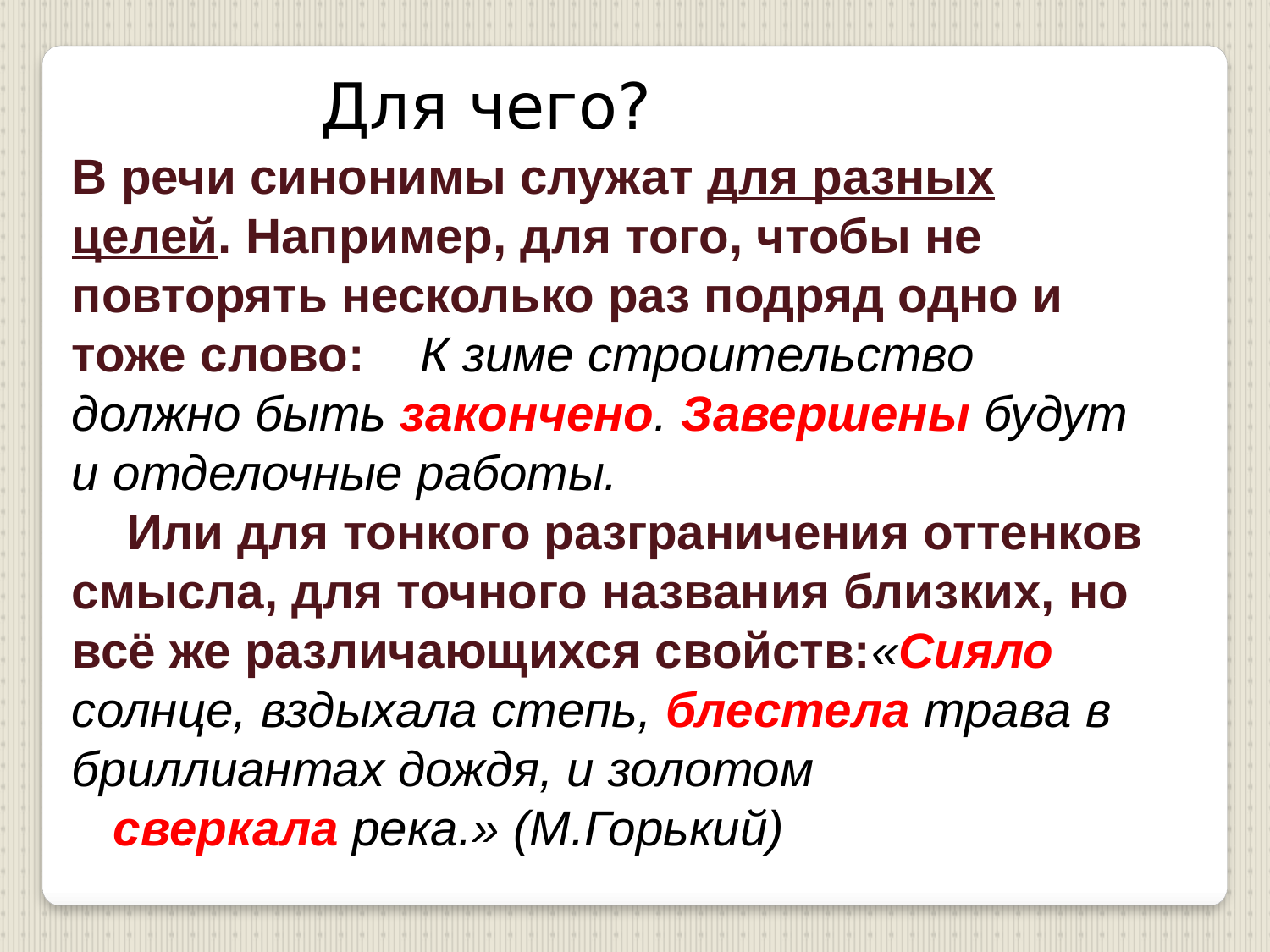

Для чего?
В речи синонимы служат для разных целей. Например, для того, чтобы не повторять несколько раз подряд одно и тоже слово:    К зиме строительство должно быть закончено. Завершены будут и отделочные работы.
    Или для тонкого разграничения оттенков смысла, для точного названия близких, но всё же различающихся свойств:«Сияло солнце, вздыхала степь, блестела трава в бриллиантах дождя, и золотом
   сверкала река.» (М.Горький)